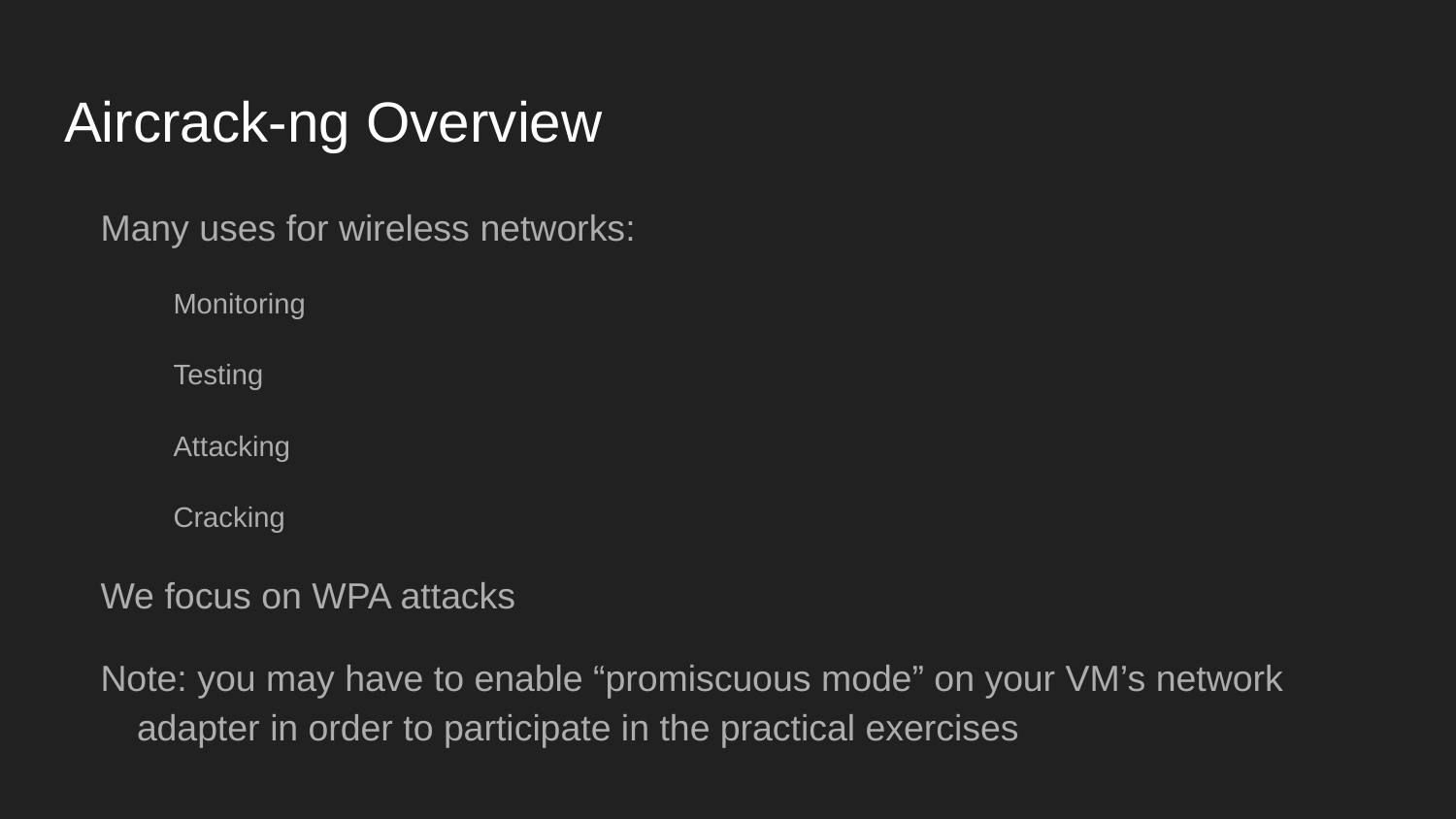

# Aircrack-ng Overview
Many uses for wireless networks:
Monitoring
Testing
Attacking
Cracking
We focus on WPA attacks
Note: you may have to enable “promiscuous mode” on your VM’s network adapter in order to participate in the practical exercises